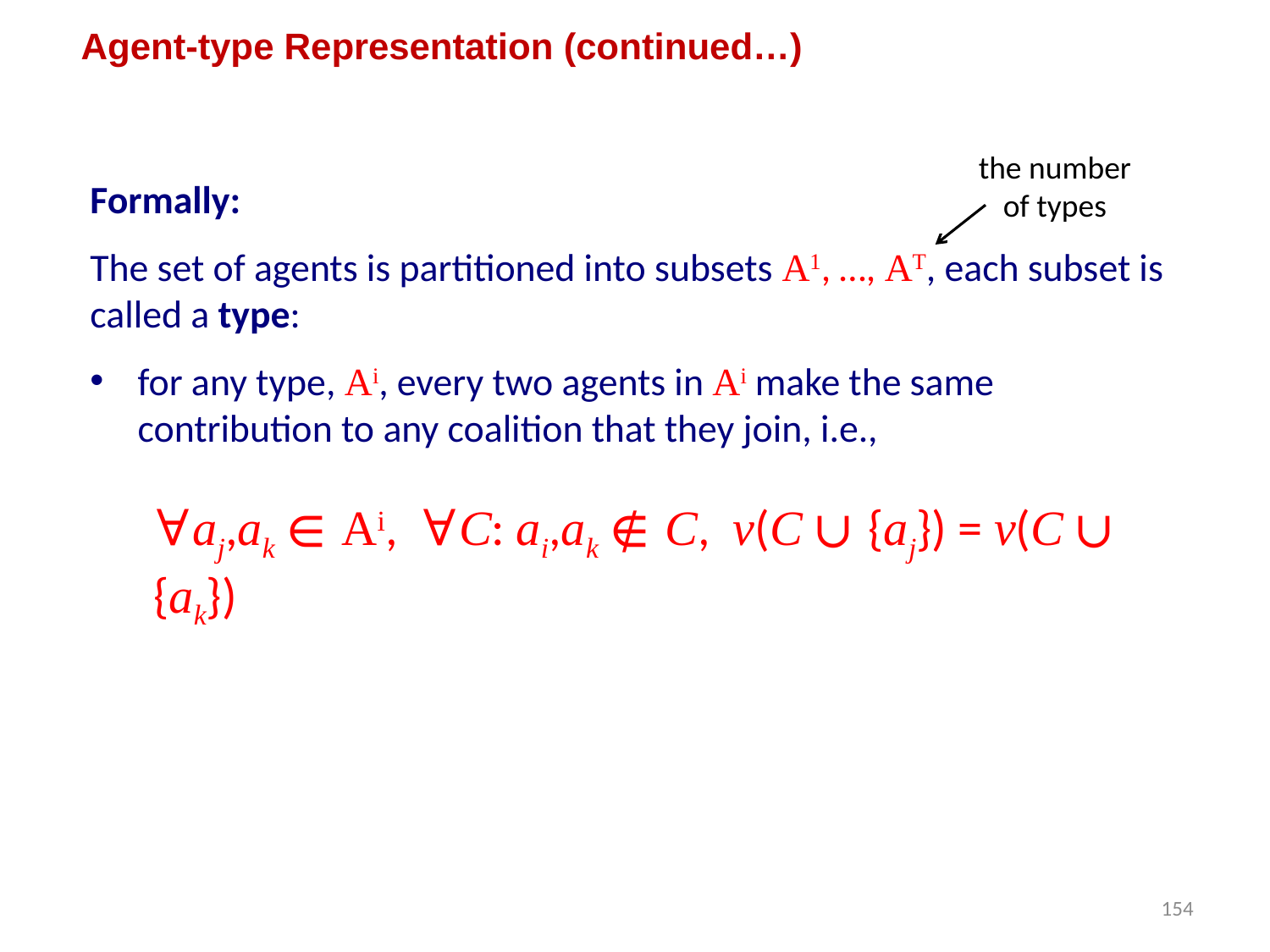

Agent-type Representation (continued…)
the number of types
Formally:

The set of agents is partitioned into subsets A1, …, AT, each subset is called a type:

for any type, Ai, every two agents in Ai make the same contribution to any coalition that they join, i.e.,

∀aj,ak ∈ Ai,  ∀C: ai,ak ∉ C,  v(C ∪ {aj}) = v(C ∪ {ak})
154